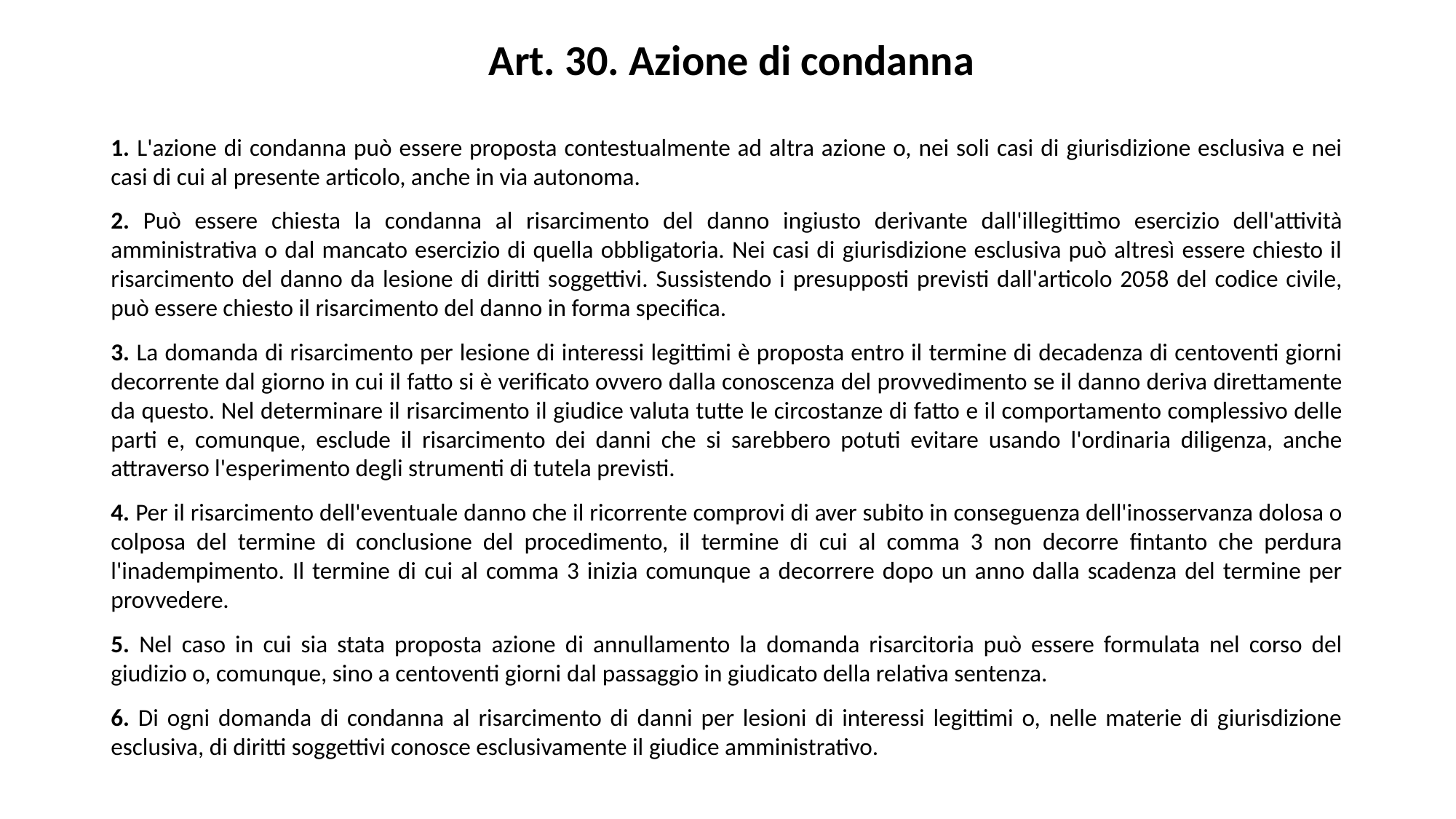

# Art. 30. Azione di condanna
1. L'azione di condanna può essere proposta contestualmente ad altra azione o, nei soli casi di giurisdizione esclusiva e nei casi di cui al presente articolo, anche in via autonoma.
2. Può essere chiesta la condanna al risarcimento del danno ingiusto derivante dall'illegittimo esercizio dell'attività amministrativa o dal mancato esercizio di quella obbligatoria. Nei casi di giurisdizione esclusiva può altresì essere chiesto il risarcimento del danno da lesione di diritti soggettivi. Sussistendo i presupposti previsti dall'articolo 2058 del codice civile, può essere chiesto il risarcimento del danno in forma specifica.
3. La domanda di risarcimento per lesione di interessi legittimi è proposta entro il termine di decadenza di centoventi giorni decorrente dal giorno in cui il fatto si è verificato ovvero dalla conoscenza del provvedimento se il danno deriva direttamente da questo. Nel determinare il risarcimento il giudice valuta tutte le circostanze di fatto e il comportamento complessivo delle parti e, comunque, esclude il risarcimento dei danni che si sarebbero potuti evitare usando l'ordinaria diligenza, anche attraverso l'esperimento degli strumenti di tutela previsti.
4. Per il risarcimento dell'eventuale danno che il ricorrente comprovi di aver subito in conseguenza dell'inosservanza dolosa o colposa del termine di conclusione del procedimento, il termine di cui al comma 3 non decorre fintanto che perdura l'inadempimento. Il termine di cui al comma 3 inizia comunque a decorrere dopo un anno dalla scadenza del termine per provvedere.
5. Nel caso in cui sia stata proposta azione di annullamento la domanda risarcitoria può essere formulata nel corso del giudizio o, comunque, sino a centoventi giorni dal passaggio in giudicato della relativa sentenza.
6. Di ogni domanda di condanna al risarcimento di danni per lesioni di interessi legittimi o, nelle materie di giurisdizione esclusiva, di diritti soggettivi conosce esclusivamente il giudice amministrativo.